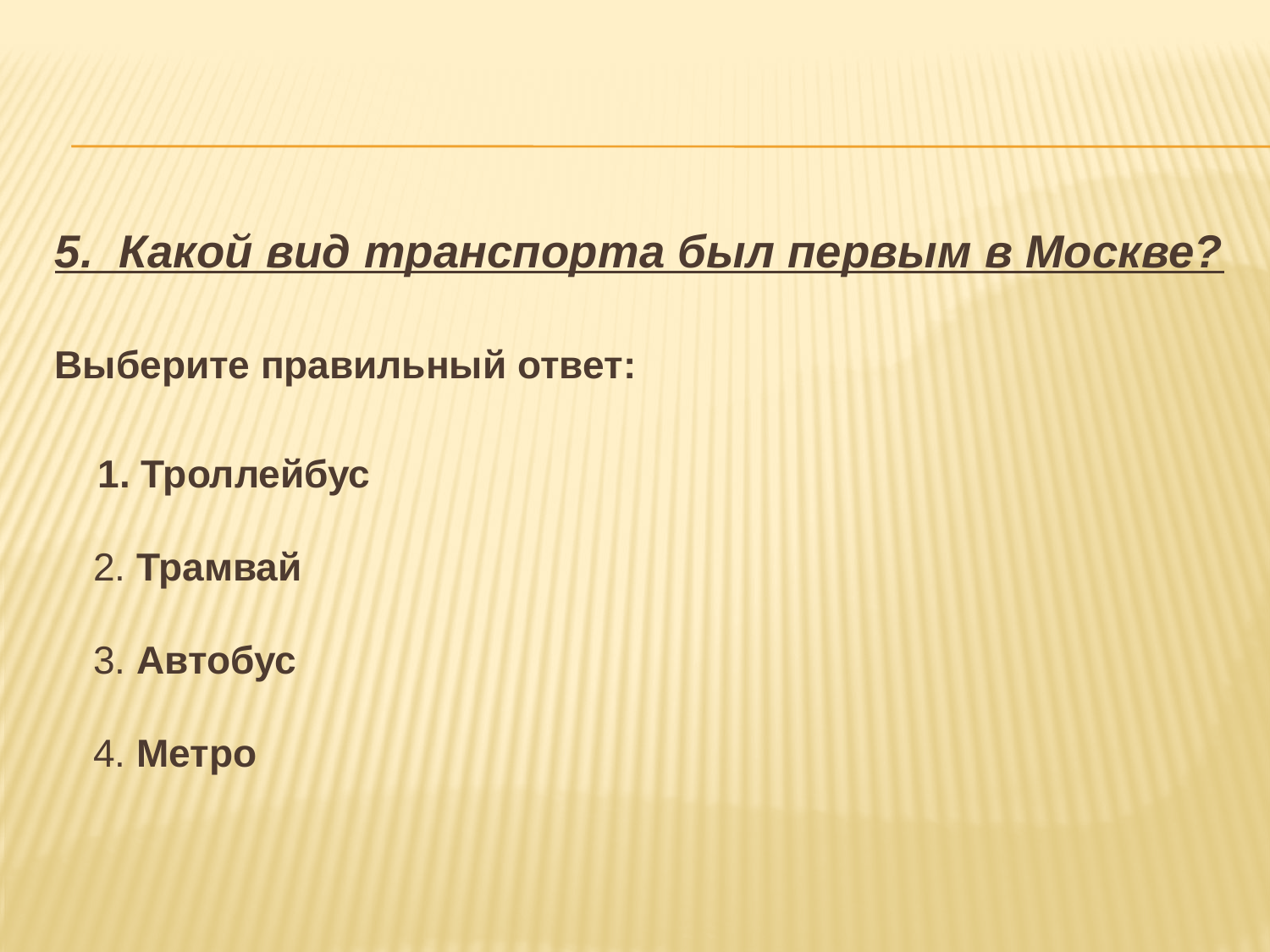

5.  Какой вид транспорта был первым в Москве?

Выберите правильный ответ:

    1. Троллейбус
2. Трамвай
3. Автобус
4. Метро